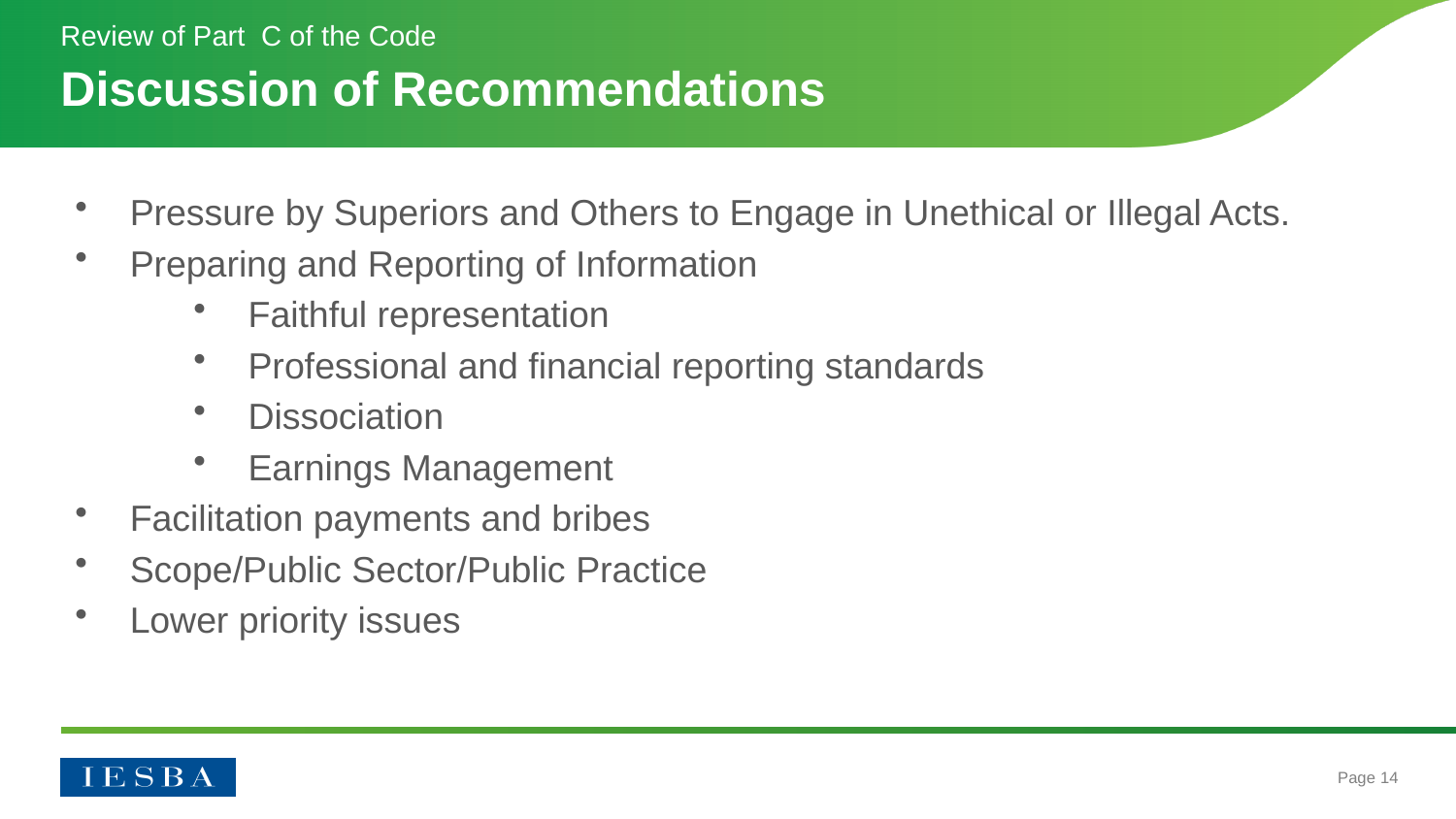

Review of Part  C of the Code
# Discussion of Recommendations
Pressure by Superiors and Others to Engage in Unethical or Illegal Acts.
Preparing and Reporting of Information
Faithful representation
Professional and financial reporting standards
Dissociation
Earnings Management
Facilitation payments and bribes
Scope/Public Sector/Public Practice
Lower priority issues